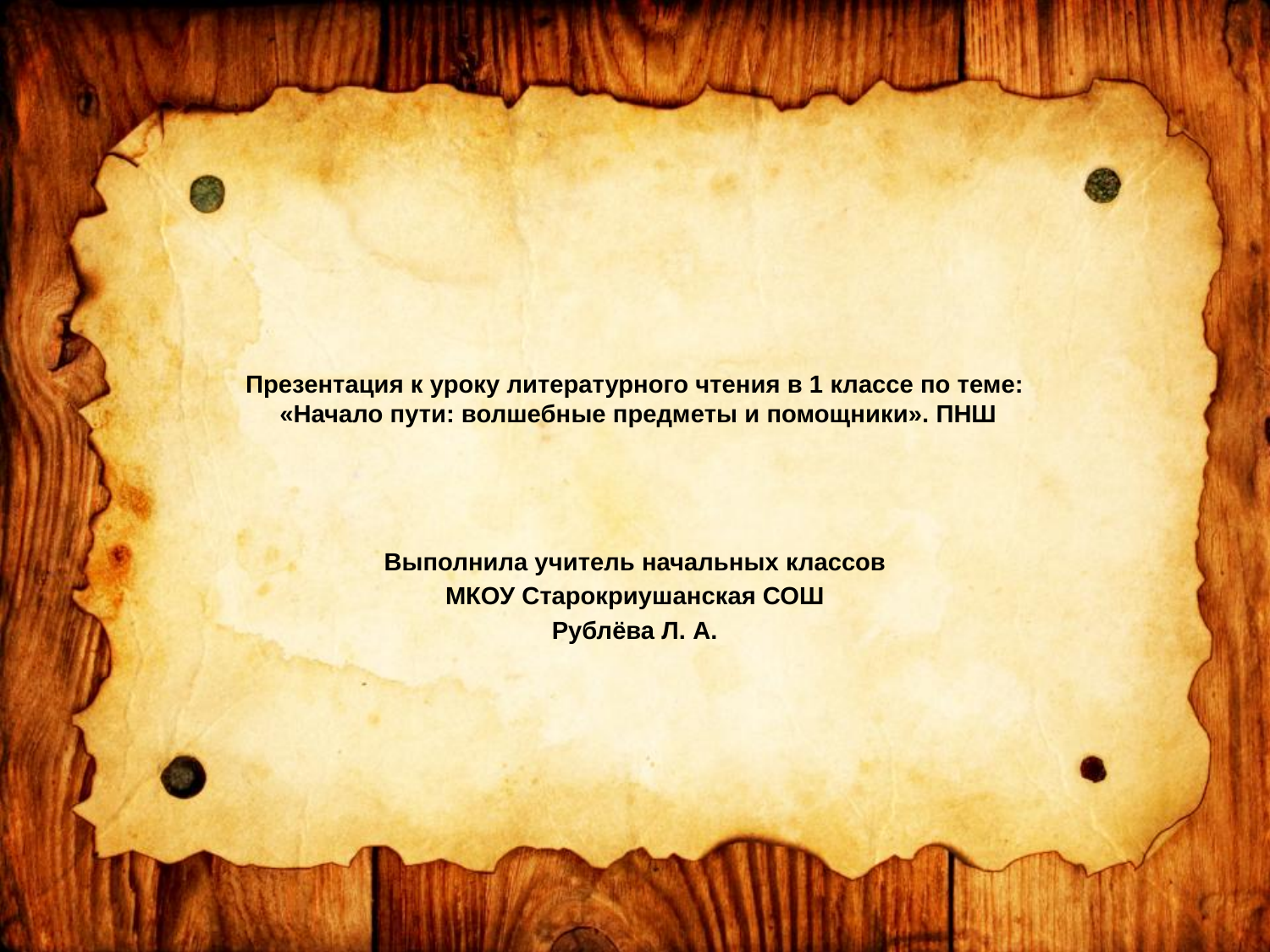

# Презентация к уроку литературного чтения в 1 классе по теме: «Начало пути: волшебные предметы и помощники». ПНШ
Выполнила учитель начальных классов
МКОУ Старокриушанская СОШ
Рублёва Л. А.